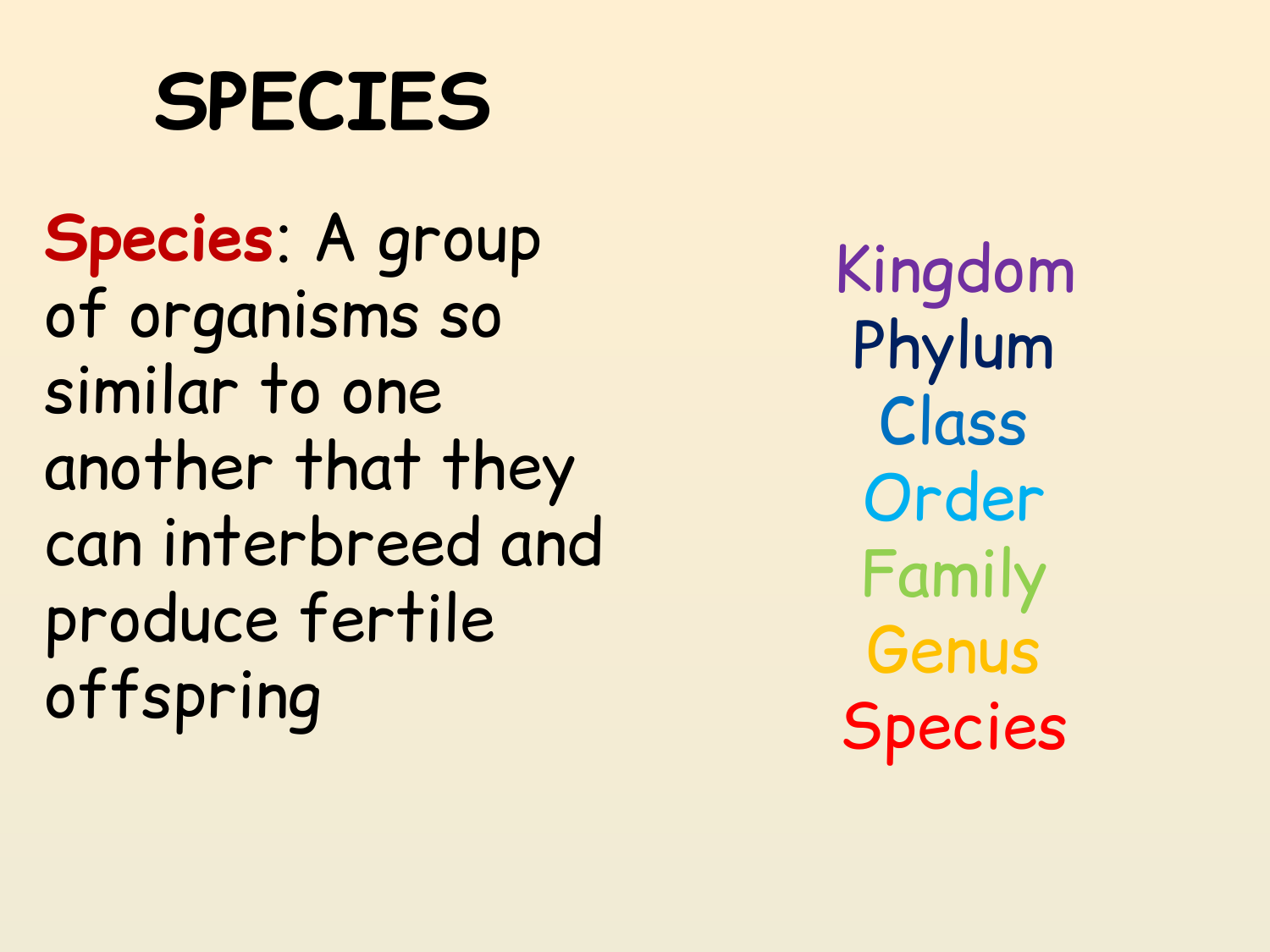

# SPECIES
Species: A group of organisms so similar to one another that they can interbreed and produce fertile offspring
Kingdom
Phylum
Class
Order
Family
Genus
Species